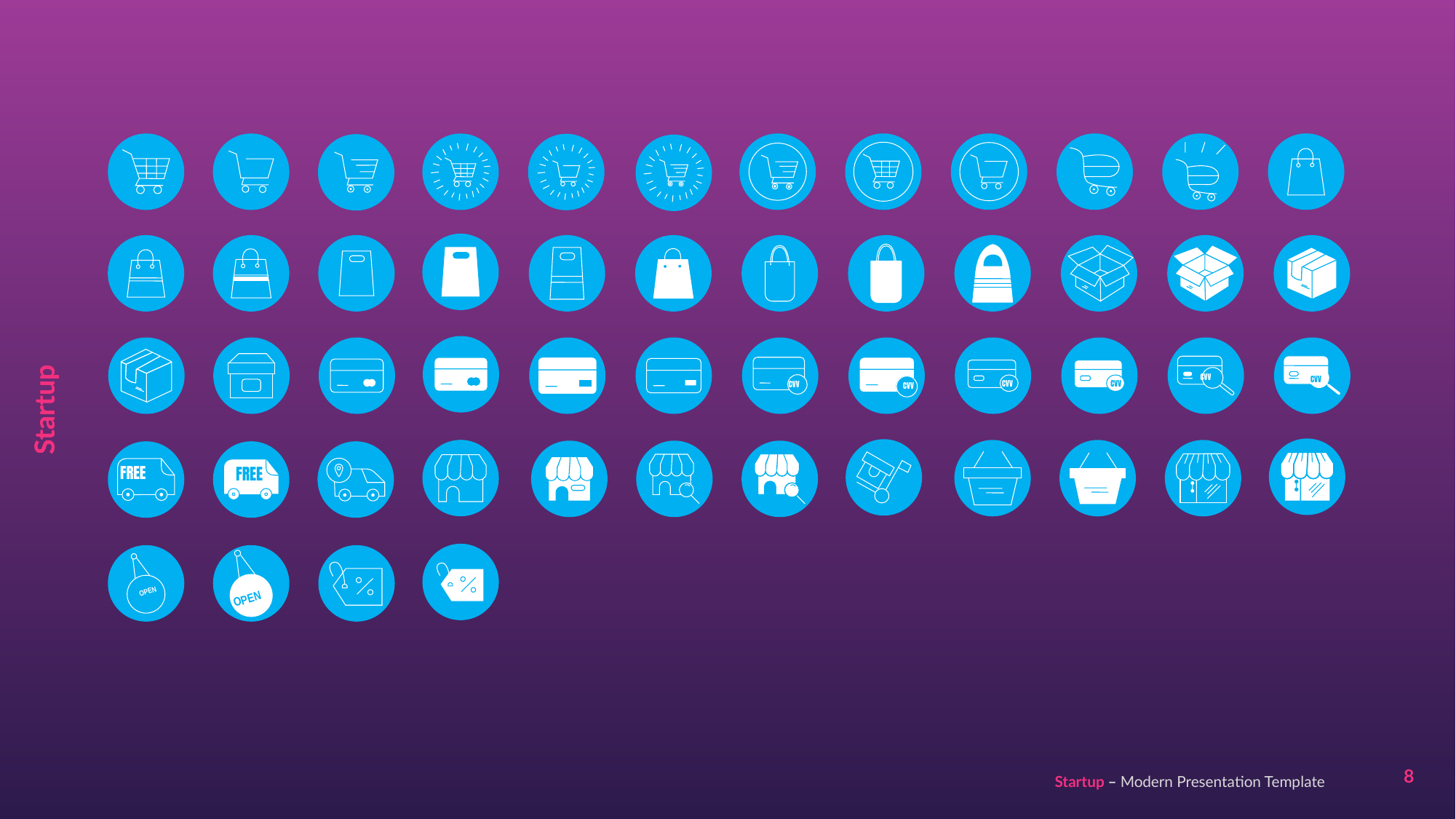

CVV

CVV

CVV

CVV

CVV

CVV

FREE

FREE

OPEN

OPEN